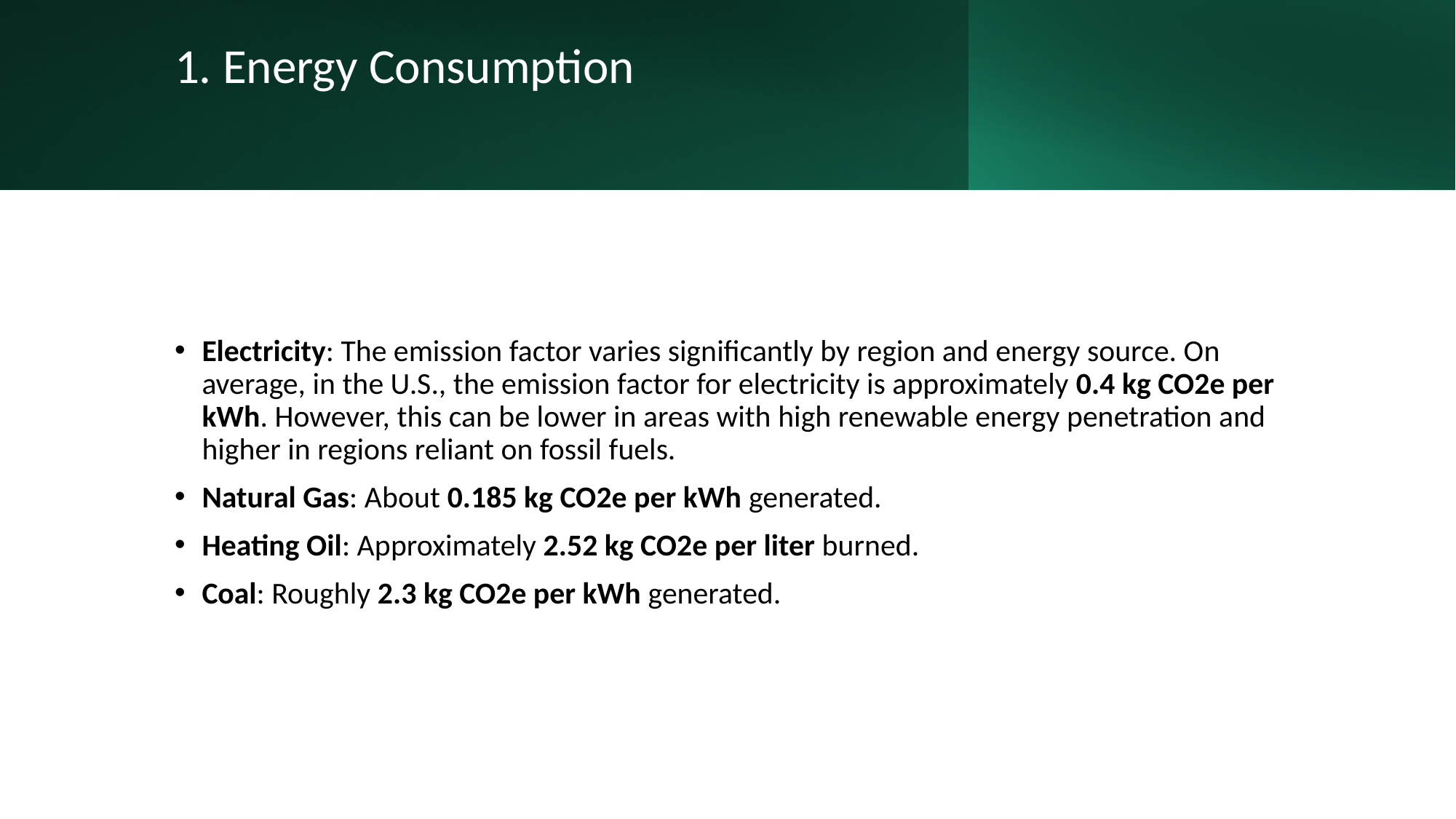

# 1. Energy Consumption
Electricity: The emission factor varies significantly by region and energy source. On average, in the U.S., the emission factor for electricity is approximately 0.4 kg CO2e per kWh. However, this can be lower in areas with high renewable energy penetration and higher in regions reliant on fossil fuels.
Natural Gas: About 0.185 kg CO2e per kWh generated.
Heating Oil: Approximately 2.52 kg CO2e per liter burned.
Coal: Roughly 2.3 kg CO2e per kWh generated.